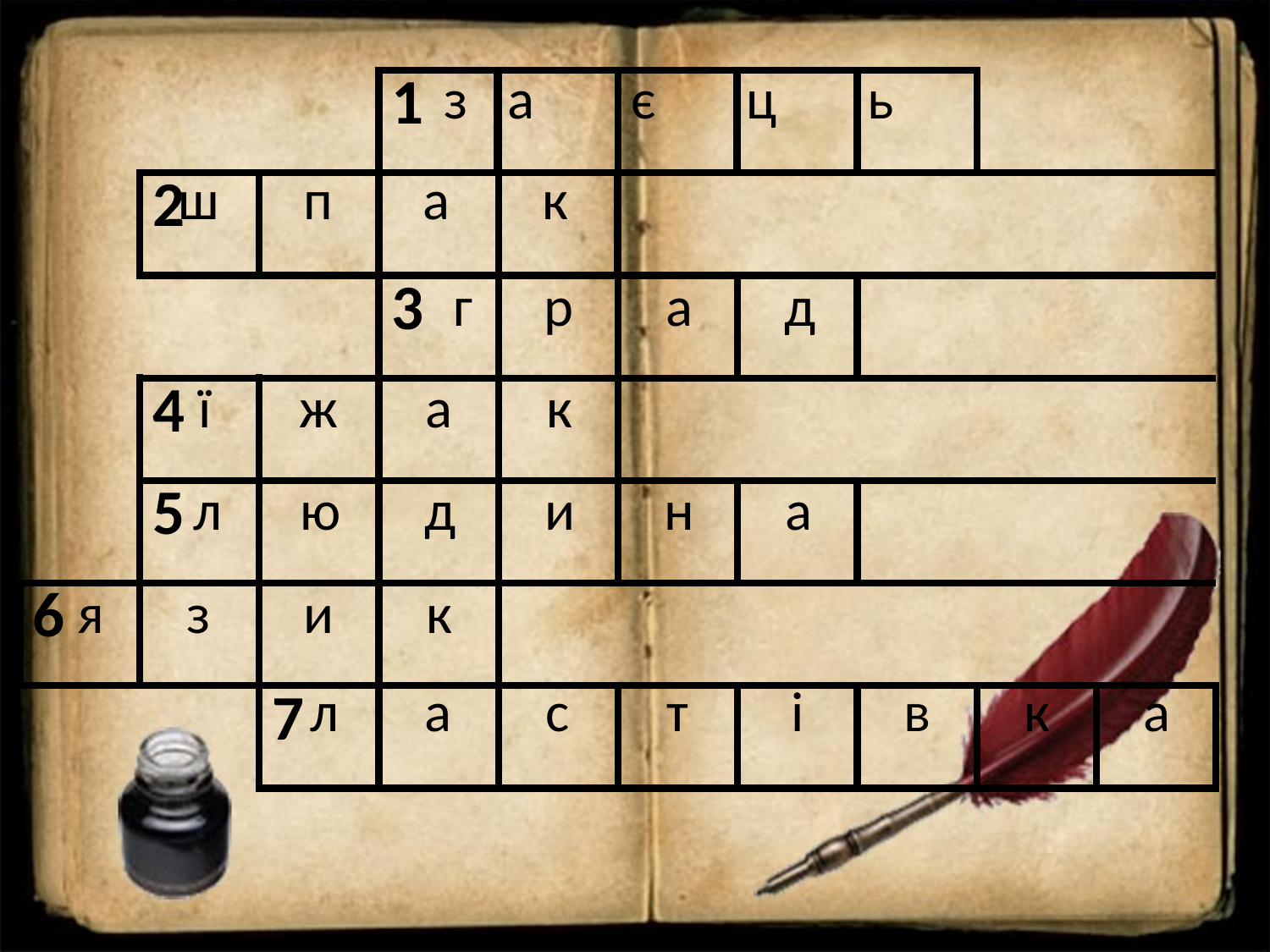

|  |  |  | 1 |  |  |  |  |  |  |
| --- | --- | --- | --- | --- | --- | --- | --- | --- | --- |
|  | 2 |  |  |  |  |  |  |  |  |
|  |  |  | 3 |  |  |  |  |  |  |
|  | 4 |  |  |  |  |  |  |  |  |
|  | 5 |  |  |  |  |  |  |  |  |
| 6 |  |  |  |  |  |  |  |  |  |
|  |  | 7 |  |  |  |  |  |  |  |
| з | а | є | ц | ь |
| --- | --- | --- | --- | --- |
| ш | п | а | к |
| --- | --- | --- | --- |
| г | р | а | д |
| --- | --- | --- | --- |
| ї | ж | а | к |
| --- | --- | --- | --- |
| л | ю | д | и | н | а |
| --- | --- | --- | --- | --- | --- |
| я | з | и | к |
| --- | --- | --- | --- |
| л | а | с | т | і | в | к | а |
| --- | --- | --- | --- | --- | --- | --- | --- |